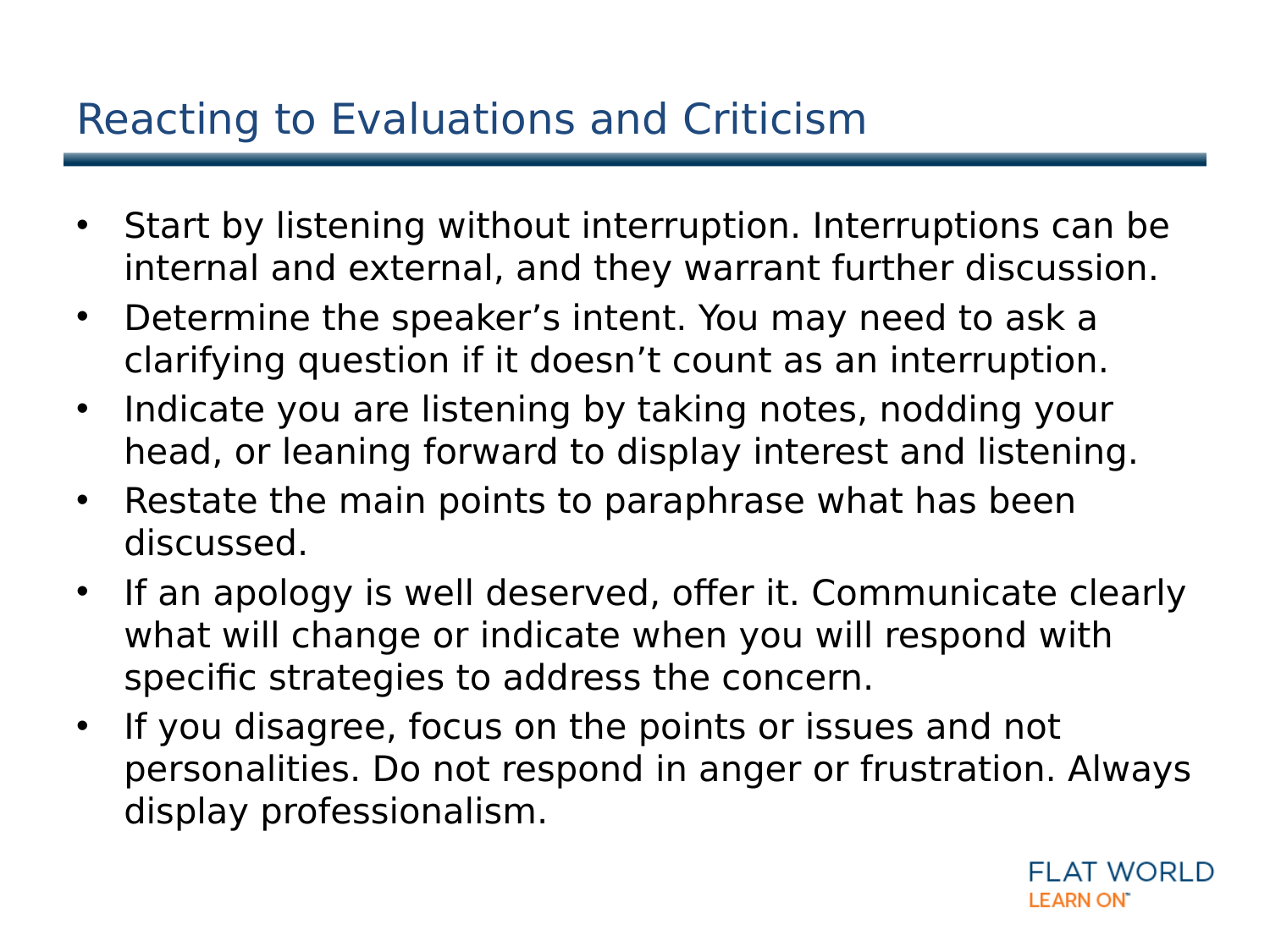

# Reacting to Evaluations and Criticism
Start by listening without interruption. Interruptions can be internal and external, and they warrant further discussion.
Determine the speaker’s intent. You may need to ask a clarifying question if it doesn’t count as an interruption.
Indicate you are listening by taking notes, nodding your head, or leaning forward to display interest and listening.
Restate the main points to paraphrase what has been discussed.
If an apology is well deserved, offer it. Communicate clearly what will change or indicate when you will respond with specific strategies to address the concern.
If you disagree, focus on the points or issues and not personalities. Do not respond in anger or frustration. Always display professionalism.